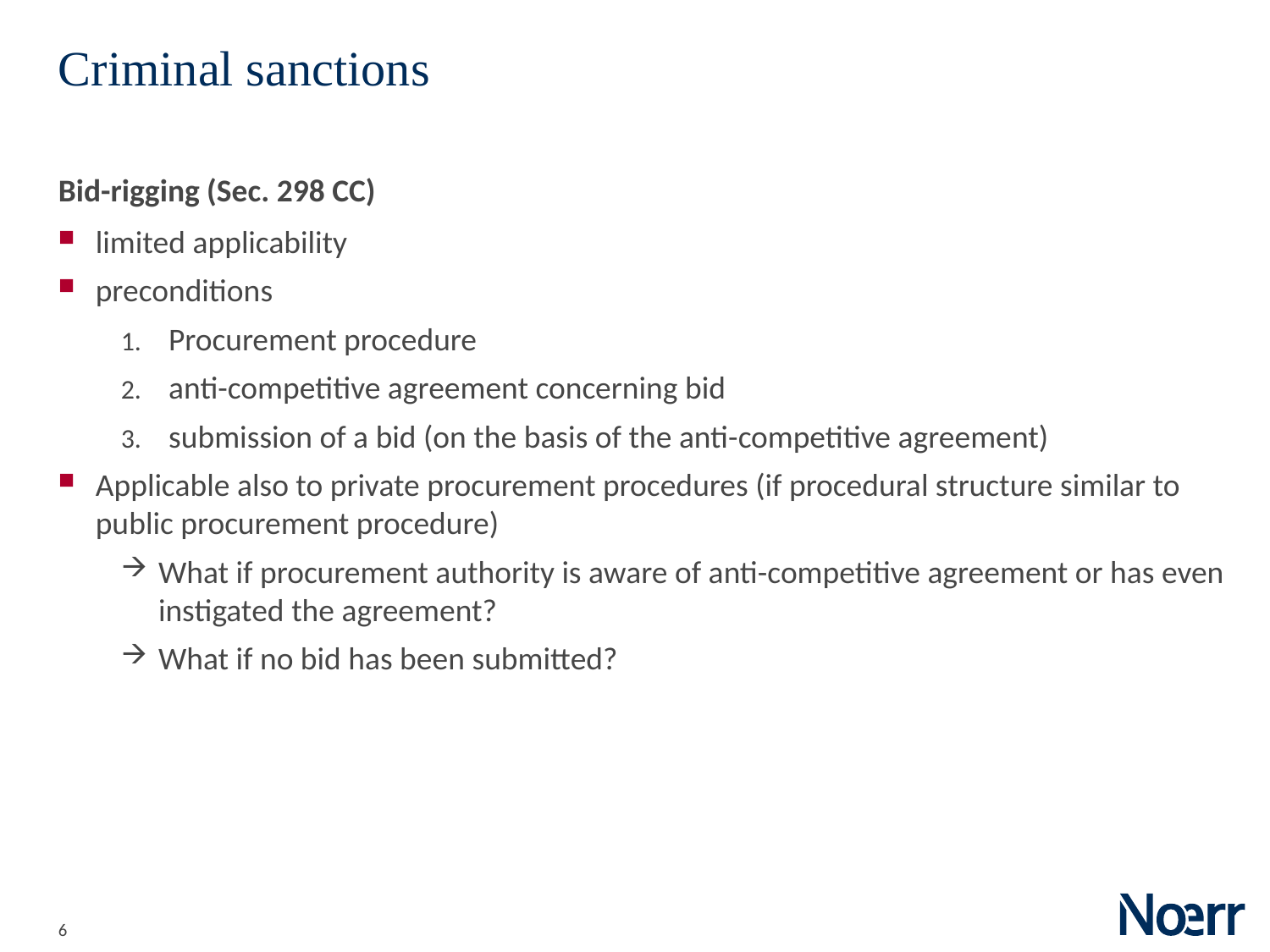

Date
# Criminal sanctions
Bid-rigging (Sec. 298 CC)
limited applicability
preconditions
Procurement procedure
anti-competitive agreement concerning bid
submission of a bid (on the basis of the anti-competitive agreement)
Applicable also to private procurement procedures (if procedural structure similar to public procurement procedure)
What if procurement authority is aware of anti-competitive agreement or has even instigated the agreement?
What if no bid has been submitted?